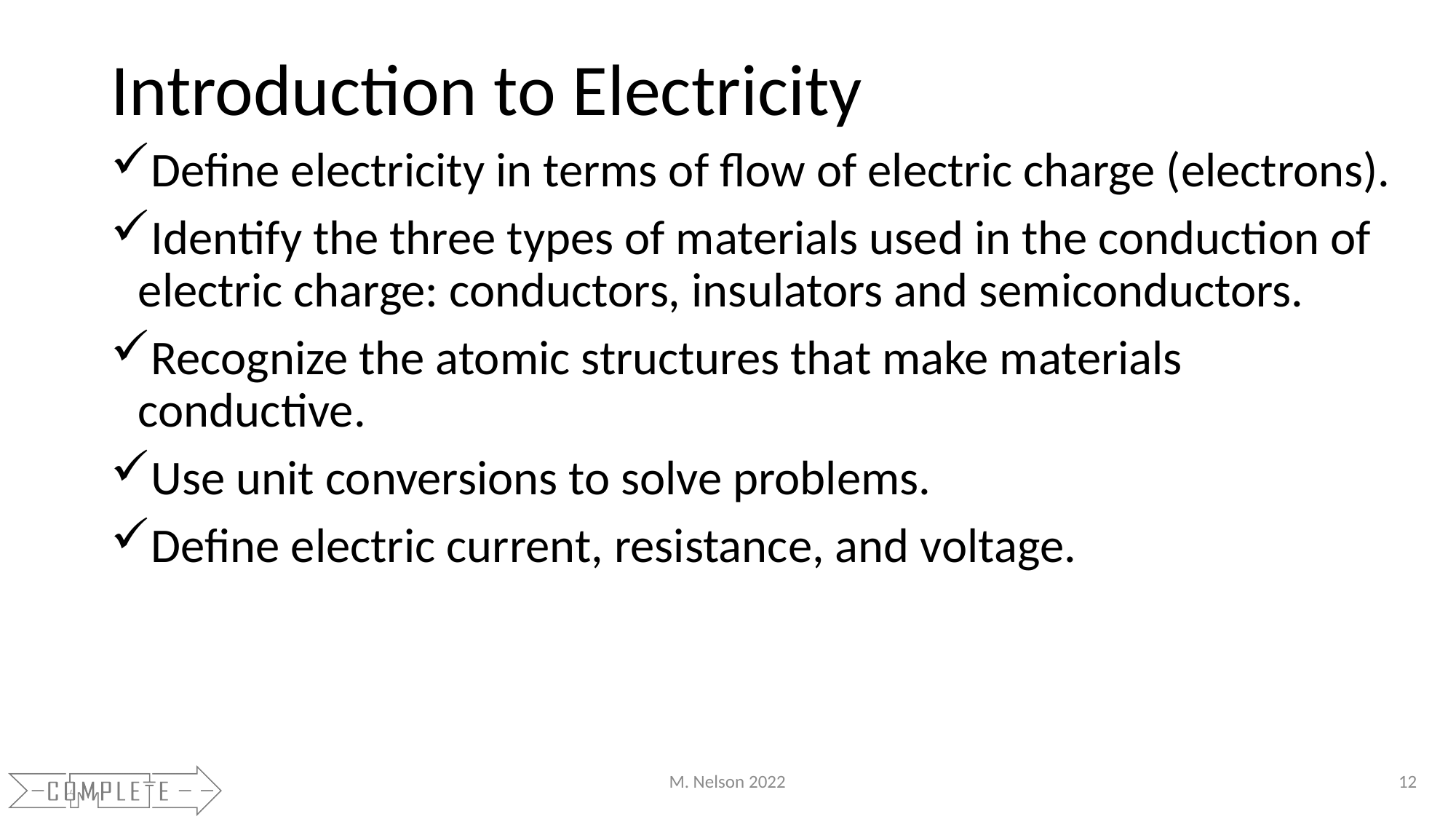

# Introduction to Electricity
Define electricity in terms of flow of electric charge (electrons).
Identify the three types of materials used in the conduction of electric charge: conductors, insulators and semiconductors.
Recognize the atomic structures that make materials conductive.
Use unit conversions to solve problems.
Define electric current, resistance, and voltage.
M. Nelson 2022
12